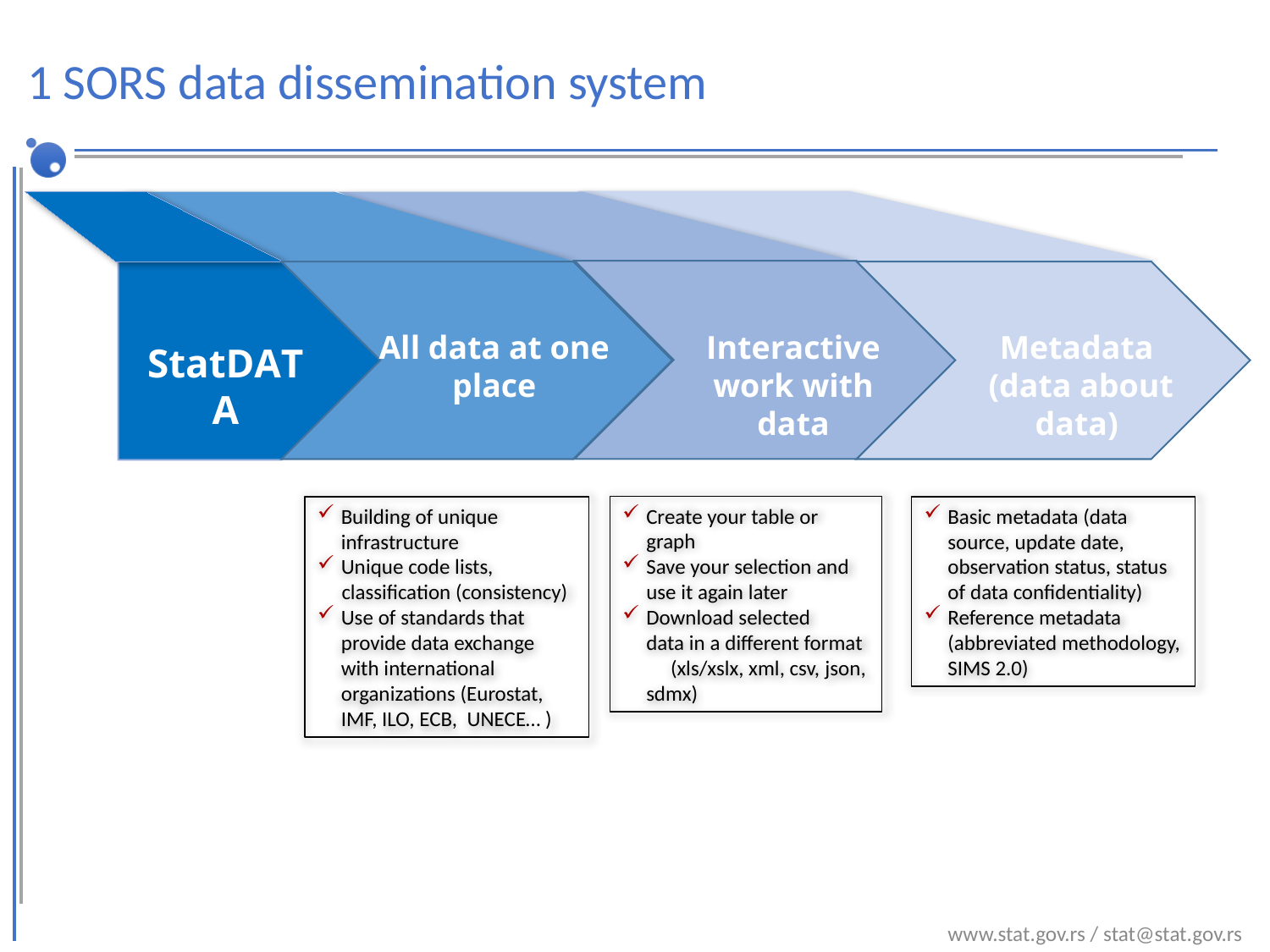

# 1 SORS data dissemination system

Metadata
 (data about data)

All data at one place
Interactive work with data

StatDATA
Building of unique infrastructure
Unique code lists,
     classification (consistency)
Use of standards that provide data exchange with international organizations (Eurostat, IMF, ILO, ECB,  UNECE… )
Create your table or graph
Save your selection and use it again later
Download selected      data in a different format       (xls/xslx, xml, csv, json, sdmx)
Basic metadata (data source, update date, observation status, status of data confidentiality)
Reference metadata (abbreviated methodology, SIMS 2.0)